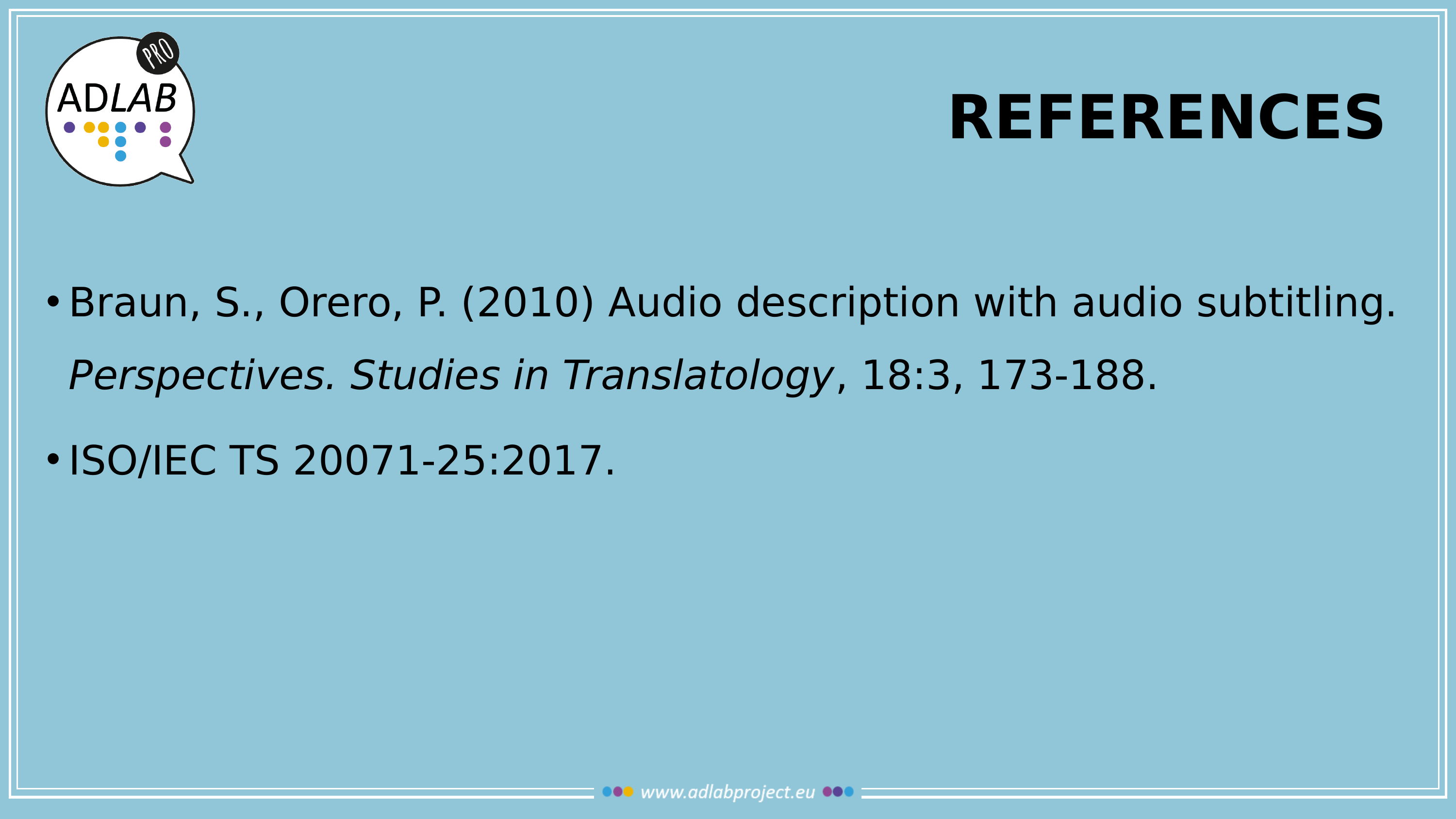

# references
Braun, S., Orero, P. (2010) Audio description with audio subtitling. Perspectives. Studies in Translatology, 18:3, 173-188.
ISO/IEC TS 20071-25:2017.